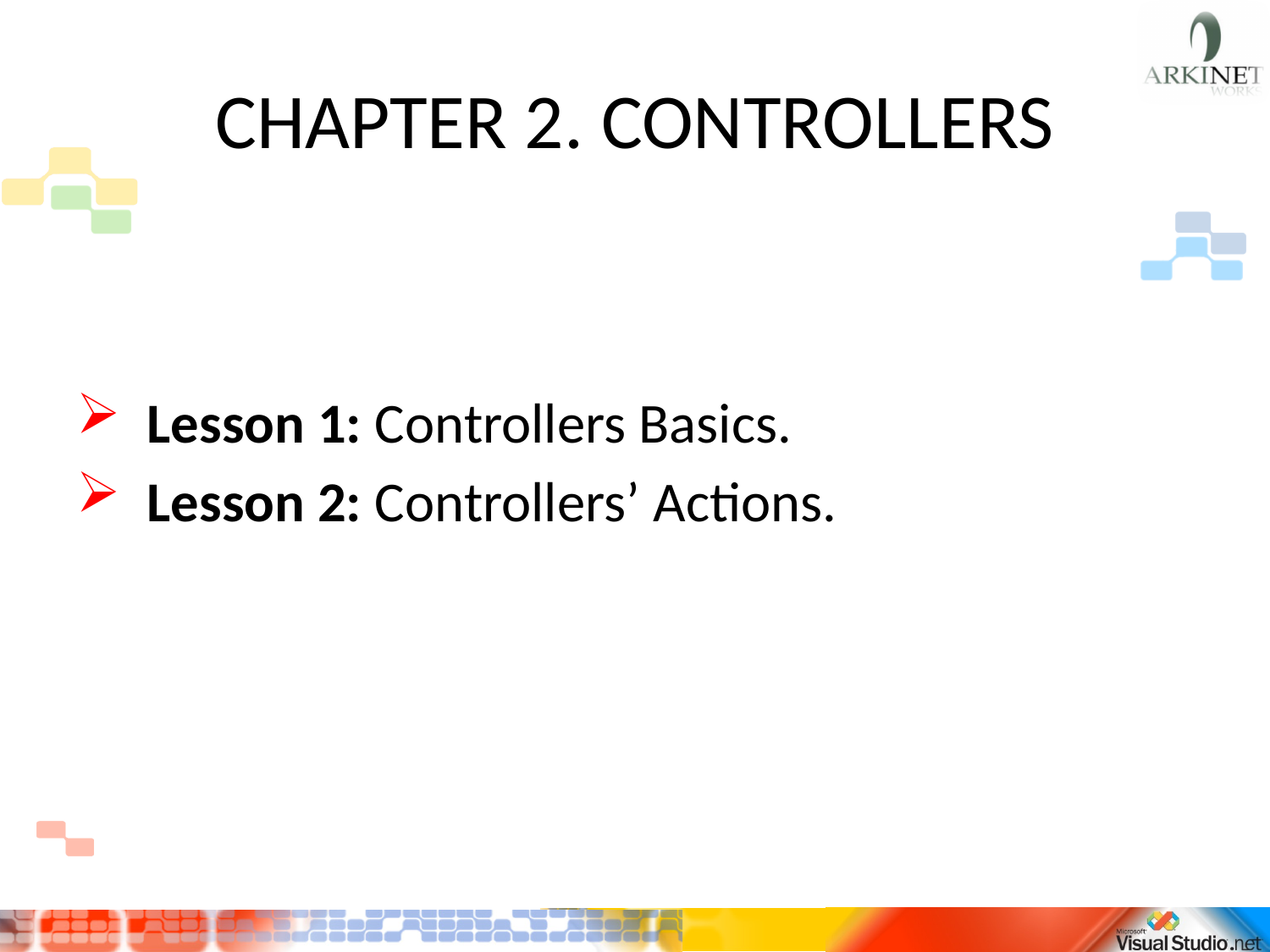

# CHAPTER 2. CONTROLLERS

Lesson 1: Controllers Basics.
Lesson 2: Controllers’ Actions.